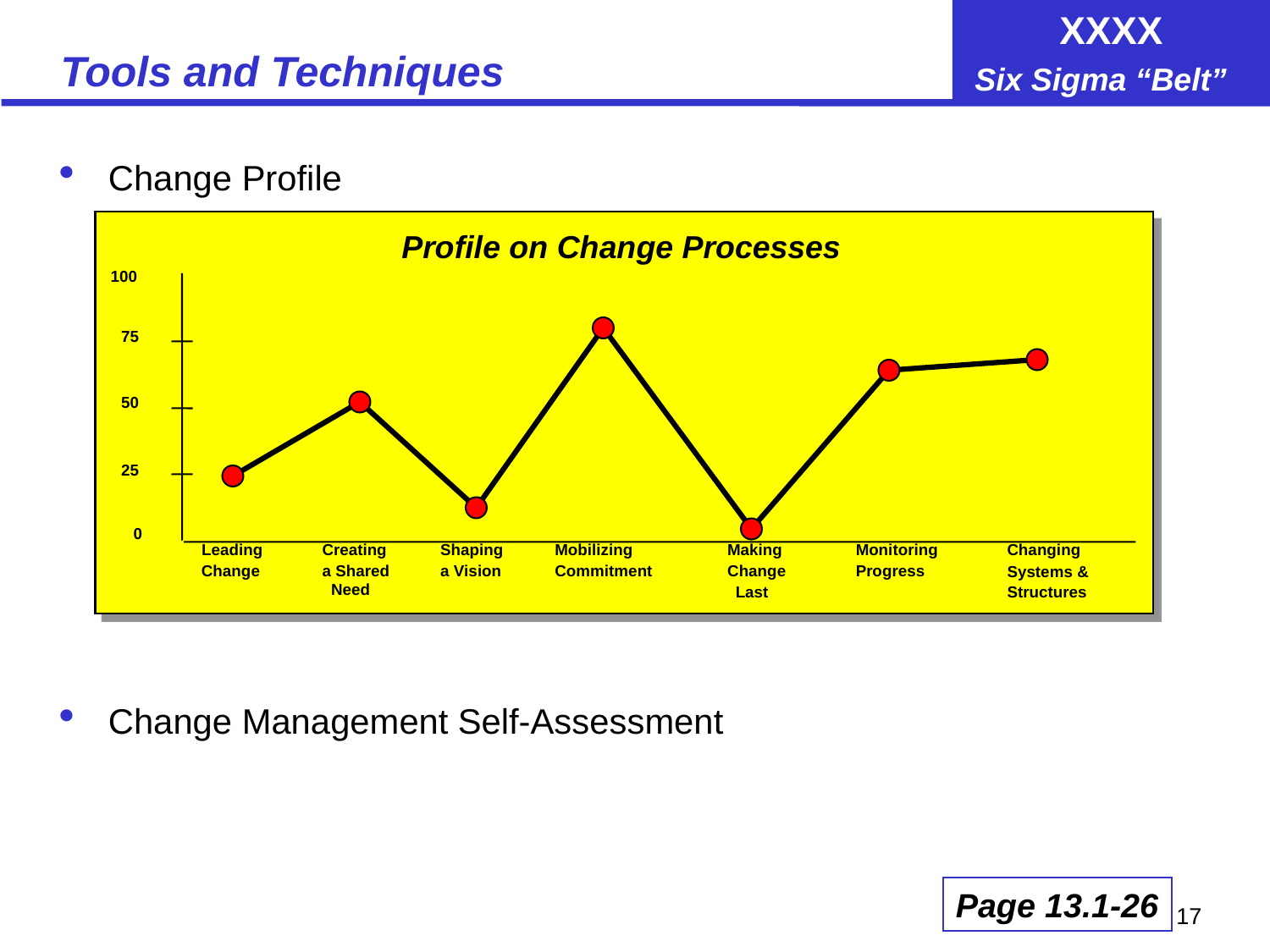

# Tools and Techniques
Change Profile

Change Management Self-Assessment

Profile on Change Processes
100

75

50

25

0
Leading
Creating
Shaping
Mobilizing
Making
Monitoring
Changing

Change
a Shared
  Need
Progress
a Vision
Commitment
Change
Systems &
  Last
Structures

Page 13.1-26